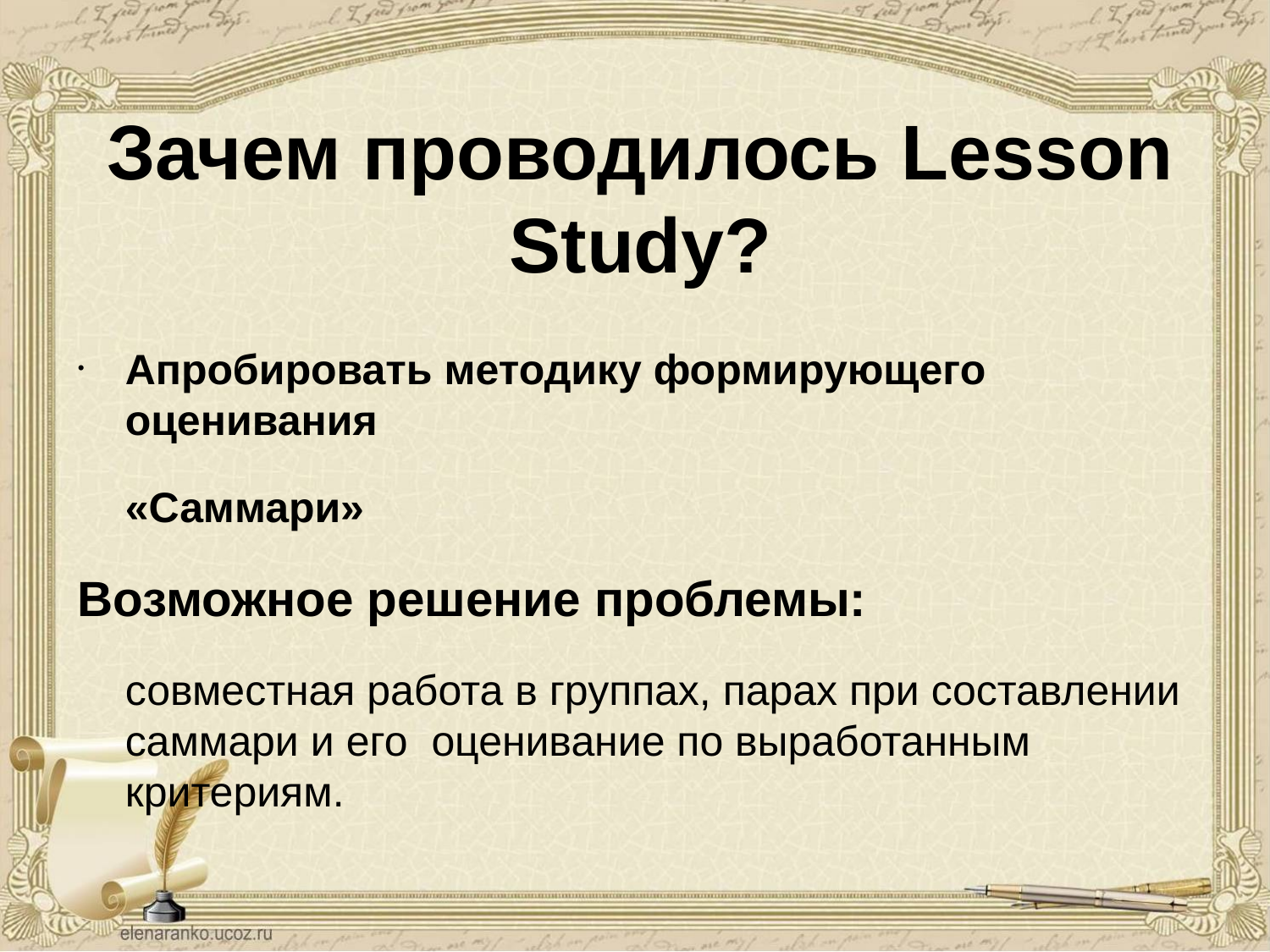

# Зачем проводилось Lesson Study?
Апробировать методику формирующего оценивания
    «Саммари»
Возможное решение проблемы:
    совместная работа в группах, парах при составлении саммари и его  оценивание по выработанным критериям.